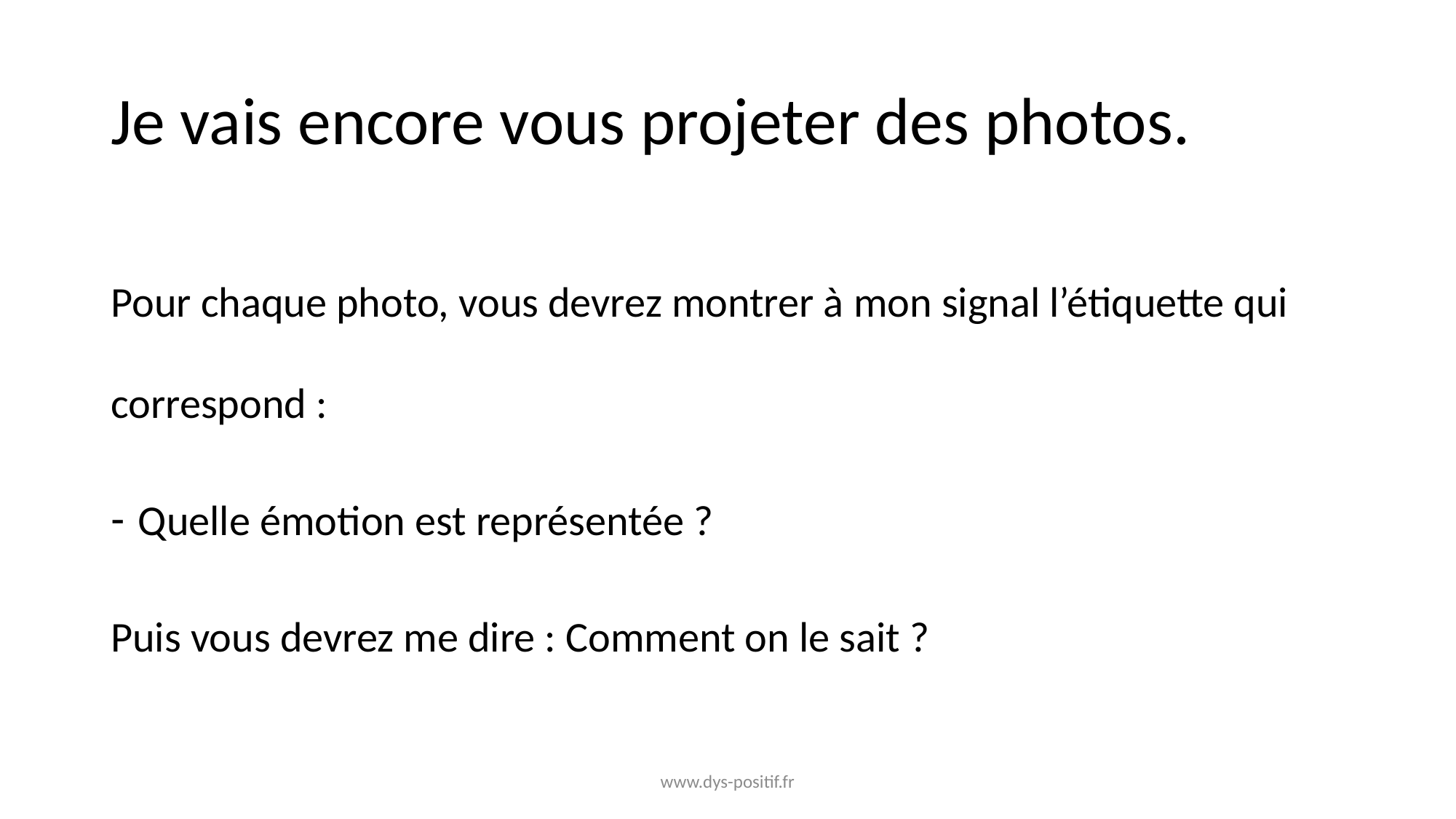

# Je vais encore vous projeter des photos.
Pour chaque photo, vous devrez montrer à mon signal l’étiquette qui correspond :
Quelle émotion est représentée ?
Puis vous devrez me dire : Comment on le sait ?

www.dys-positif.fr